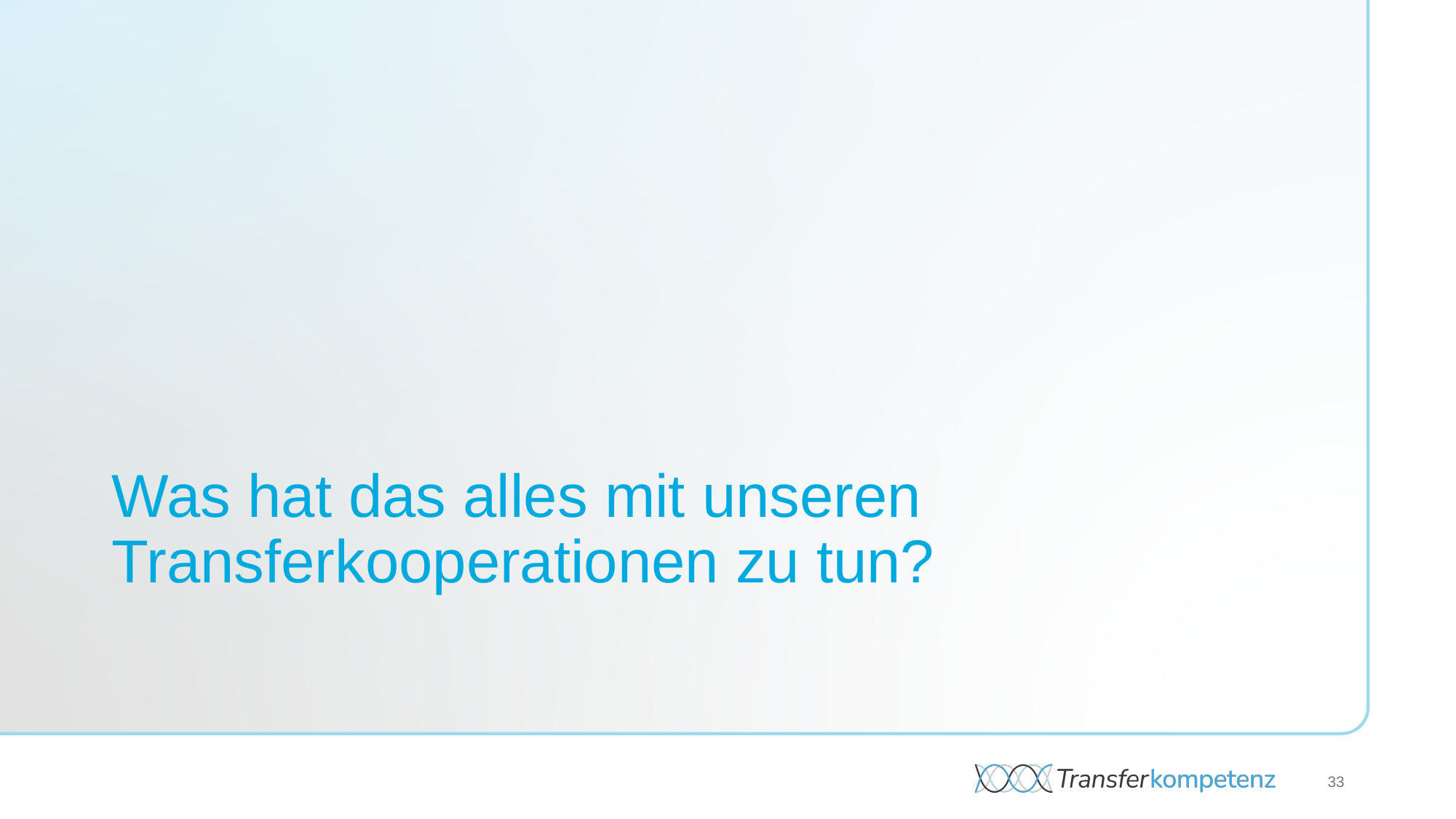

Was hat das alles mit unseren Transferkooperationen zu tun?
33